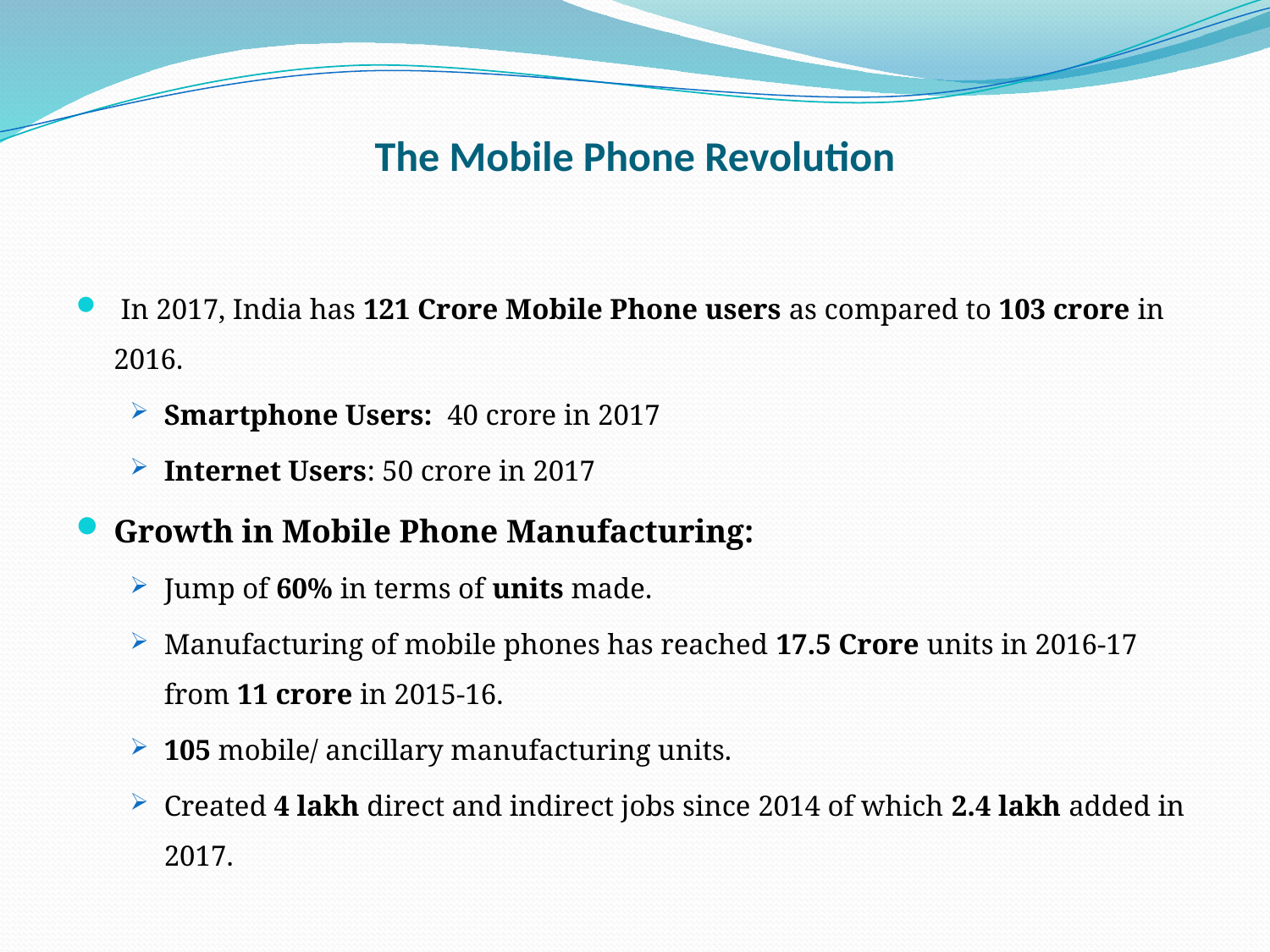

# The Mobile Phone Revolution
 In 2017, India has 121 Crore Mobile Phone users as compared to 103 crore in 2016.
Smartphone Users:  40 crore in 2017
Internet Users: 50 crore in 2017
Growth in Mobile Phone Manufacturing:
Jump of 60% in terms of units made.
Manufacturing of mobile phones has reached 17.5 Crore units in 2016-17 from 11 crore in 2015-16.
105 mobile/ ancillary manufacturing units.
Created 4 lakh direct and indirect jobs since 2014 of which 2.4 lakh added in 2017.